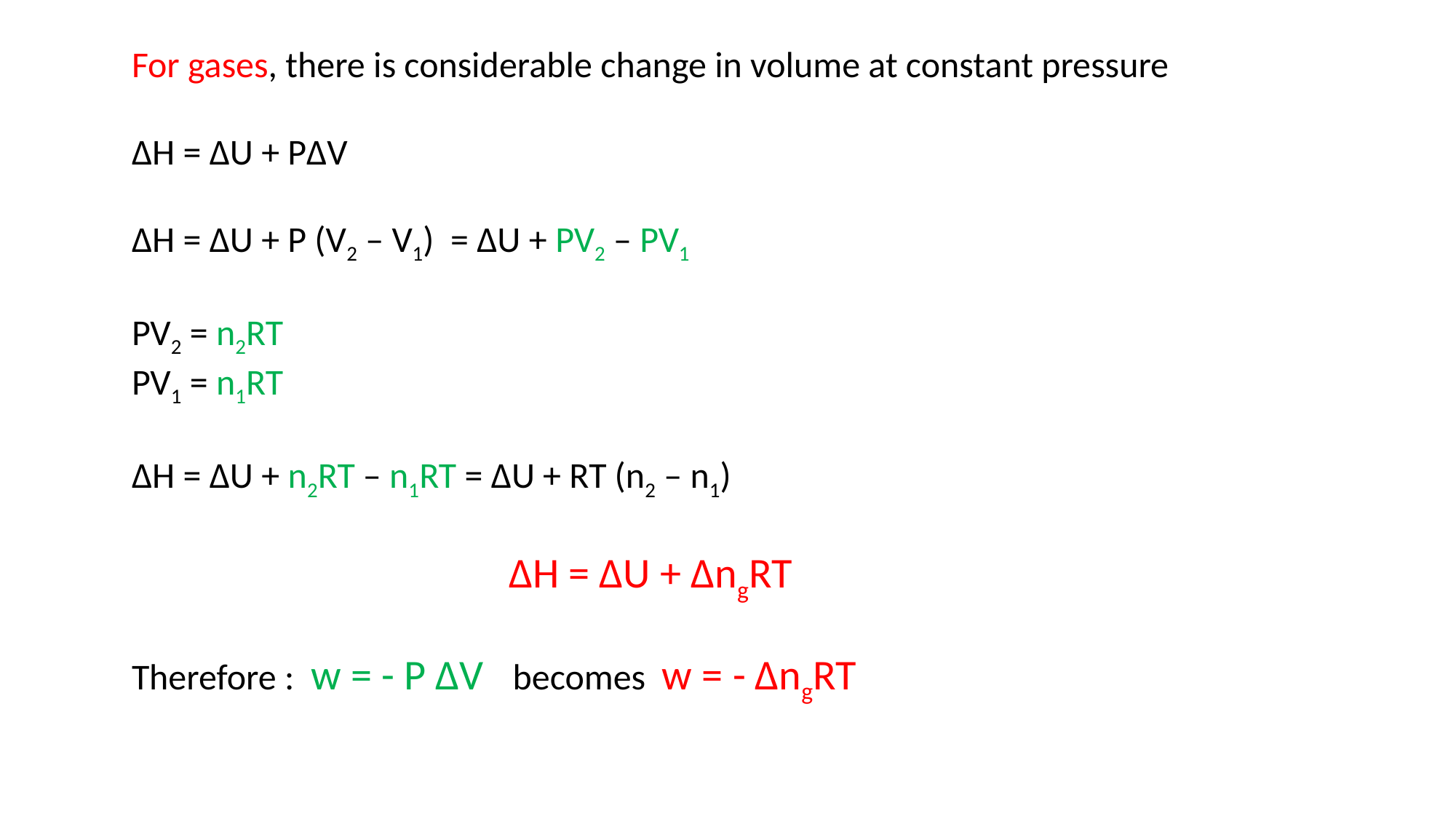

For gases, there is considerable change in volume at constant pressure

∆H = ∆U + P∆V

∆H = ∆U + P (V2 – V1)  = ∆U + PV2 – PV1

PV2 = n2RT
PV1 = n1RT

∆H = ∆U + n2RT – n1RT = ∆U + RT (n2 – n1)

∆H = ∆U + ∆ngRT

Therefore :  w = - P ∆V   becomes  w = - ∆ngRT